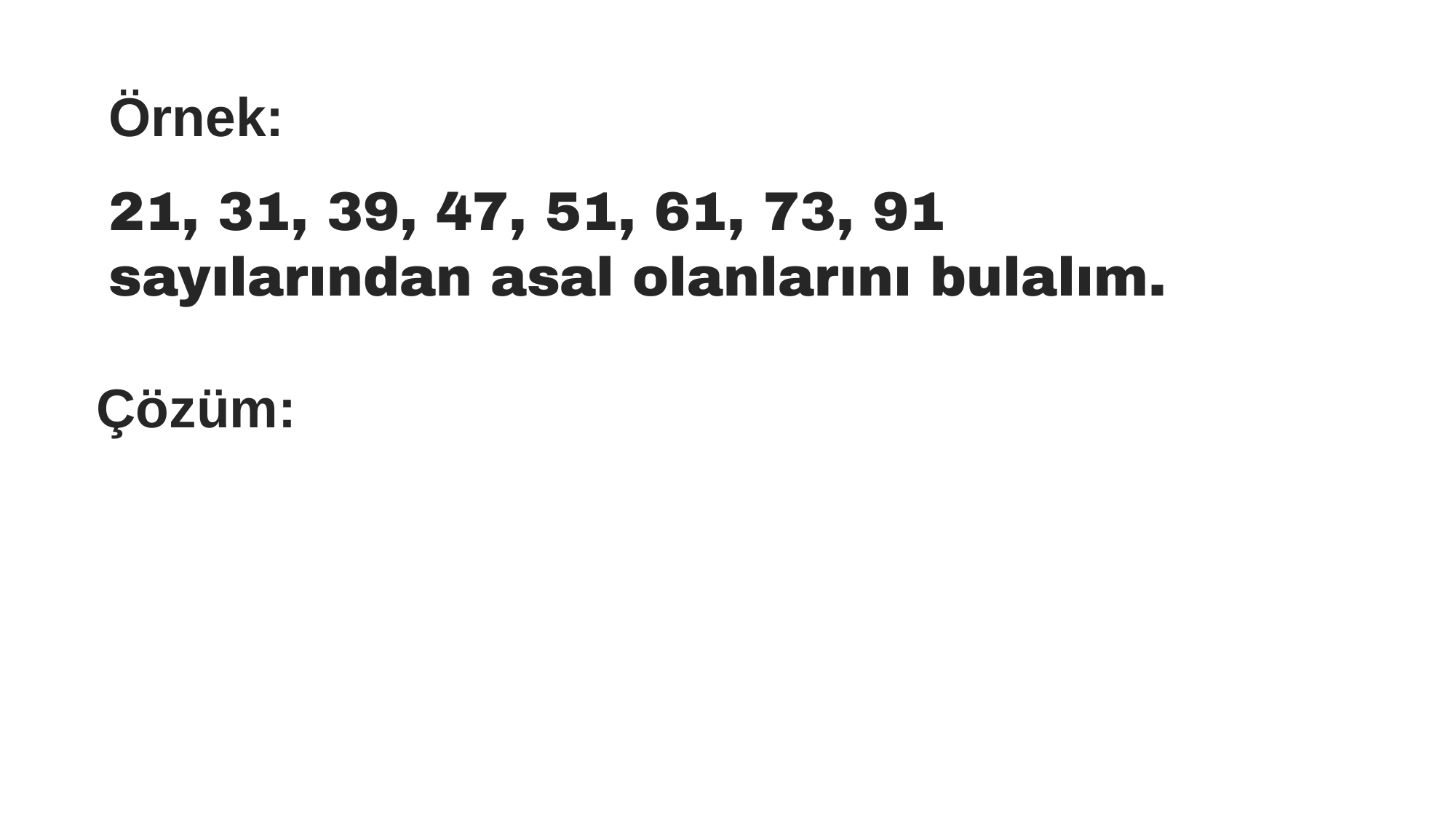

Örnek:
21, 31, 39, 47, 51, 61, 73, 91 sayılarından asal olanlarını bulalım.
Çözüm: